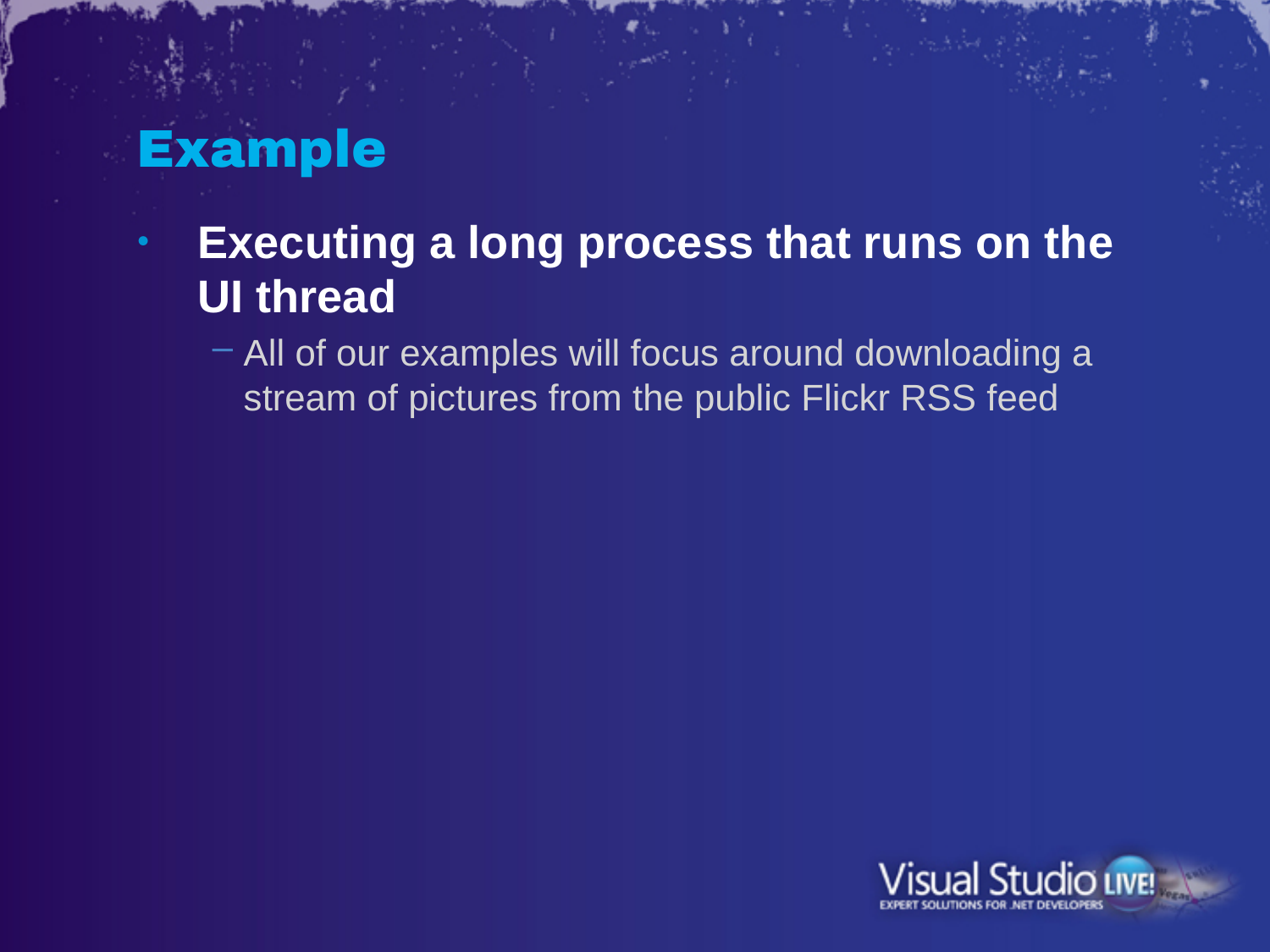

# Example
Executing a long process that runs on the UI thread
All of our examples will focus around downloading a stream of pictures from the public Flickr RSS feed